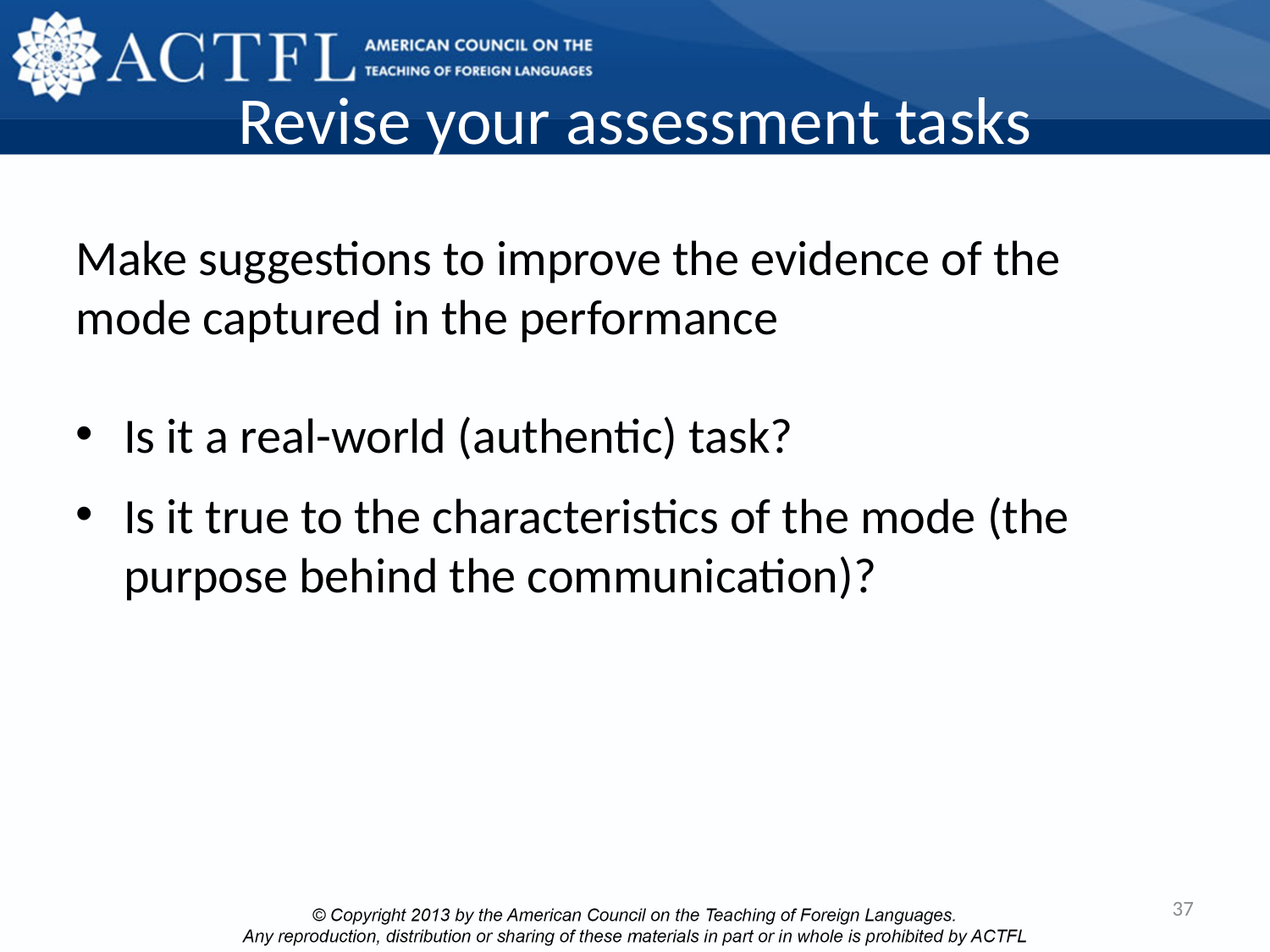

# Revise your assessment tasks
Make suggestions to improve the evidence of the mode captured in the performance

Is it a real-world (authentic) task?
Is it true to the characteristics of the mode (the purpose behind the communication)?

37